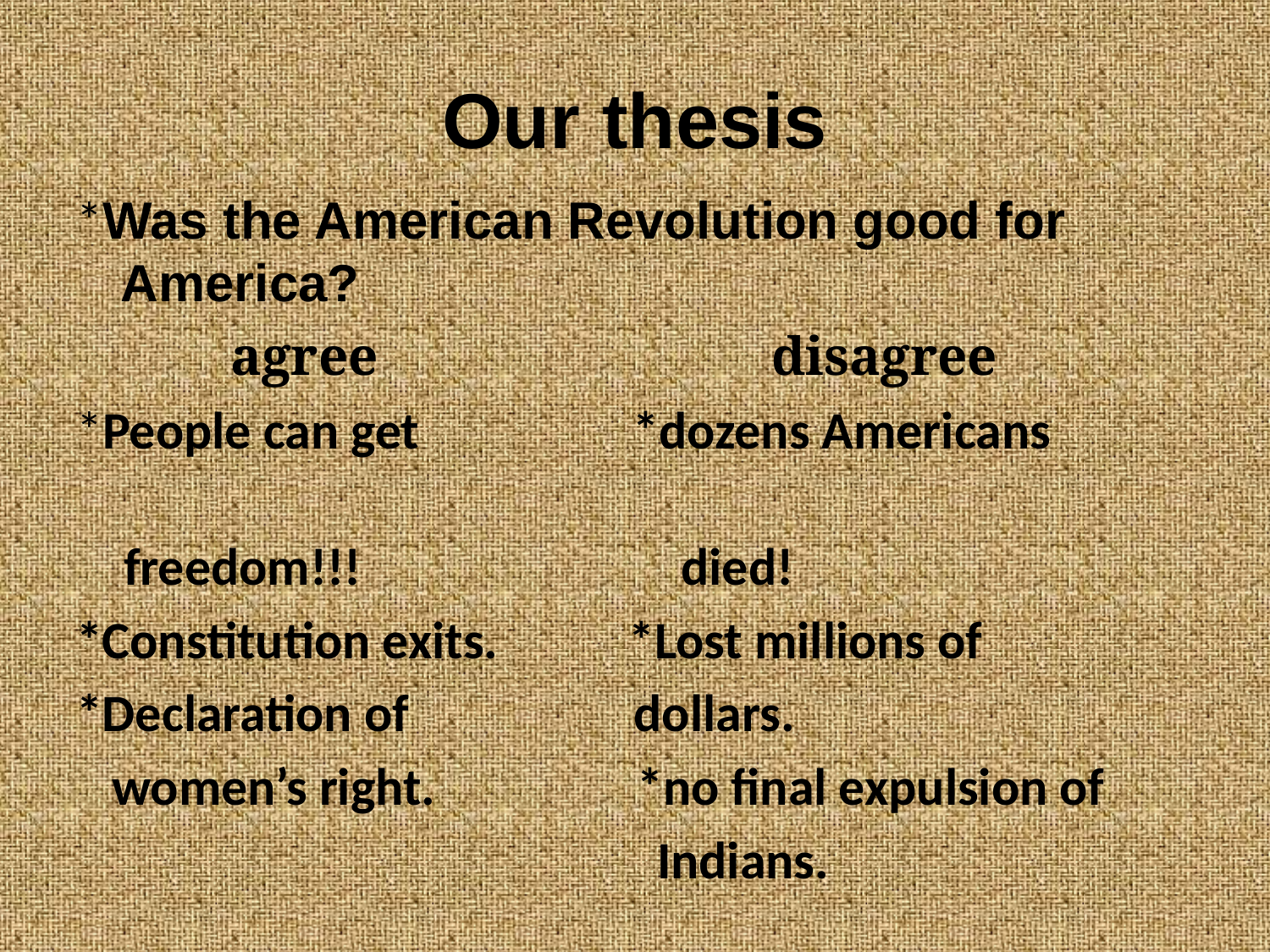

# Our thesis
*Was the American Revolution good for America?
             agree                             disagree
*People can get                  *dozens Americans
    freedom!!!                           died!
*Constitution exits.           *Lost millions of
*Declaration of                   dollars.
   women’s right.                 *no final expulsion of
                                                 Indians.